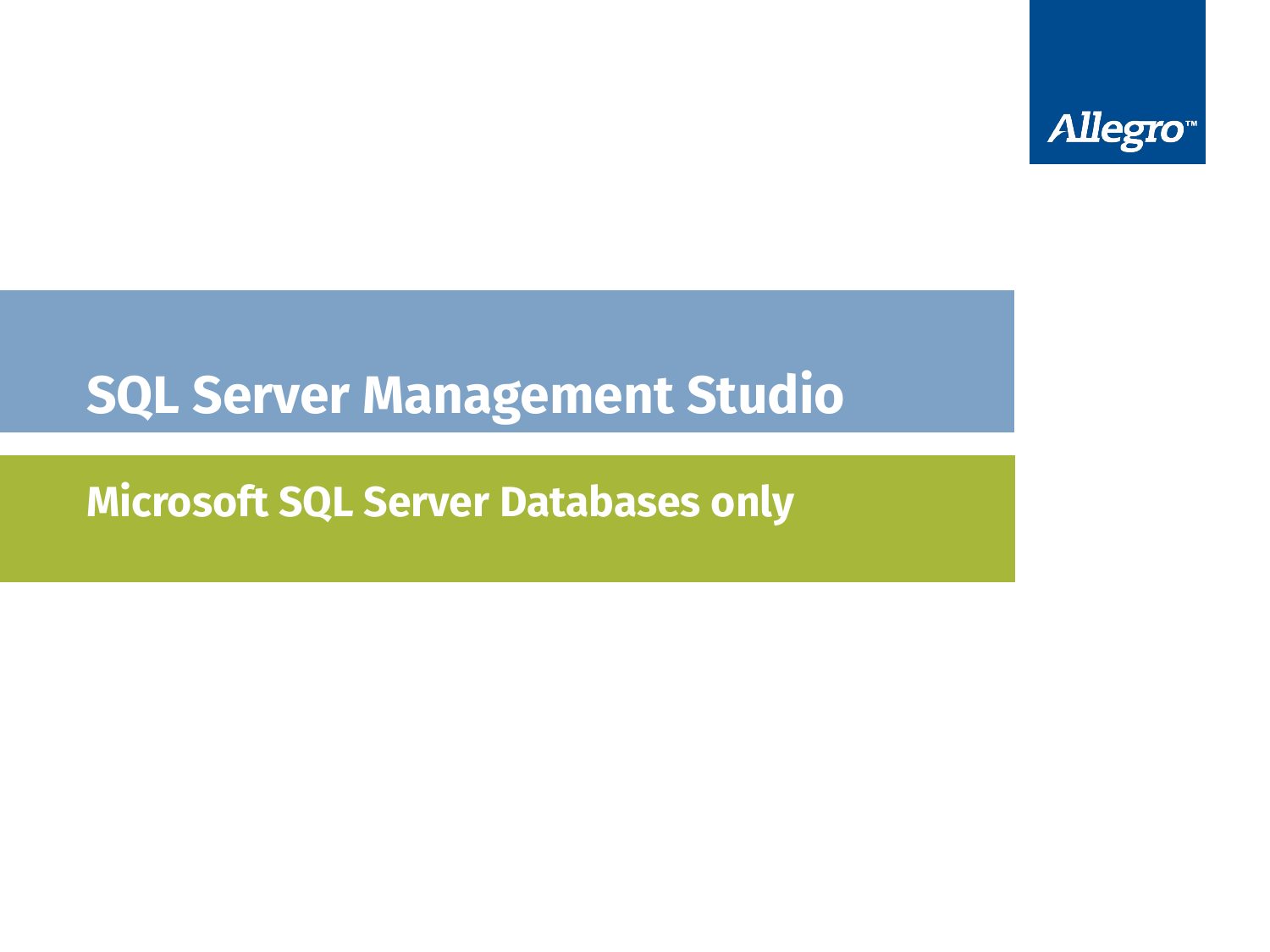

# SQL Server Management Studio
Microsoft SQL Server Databases only